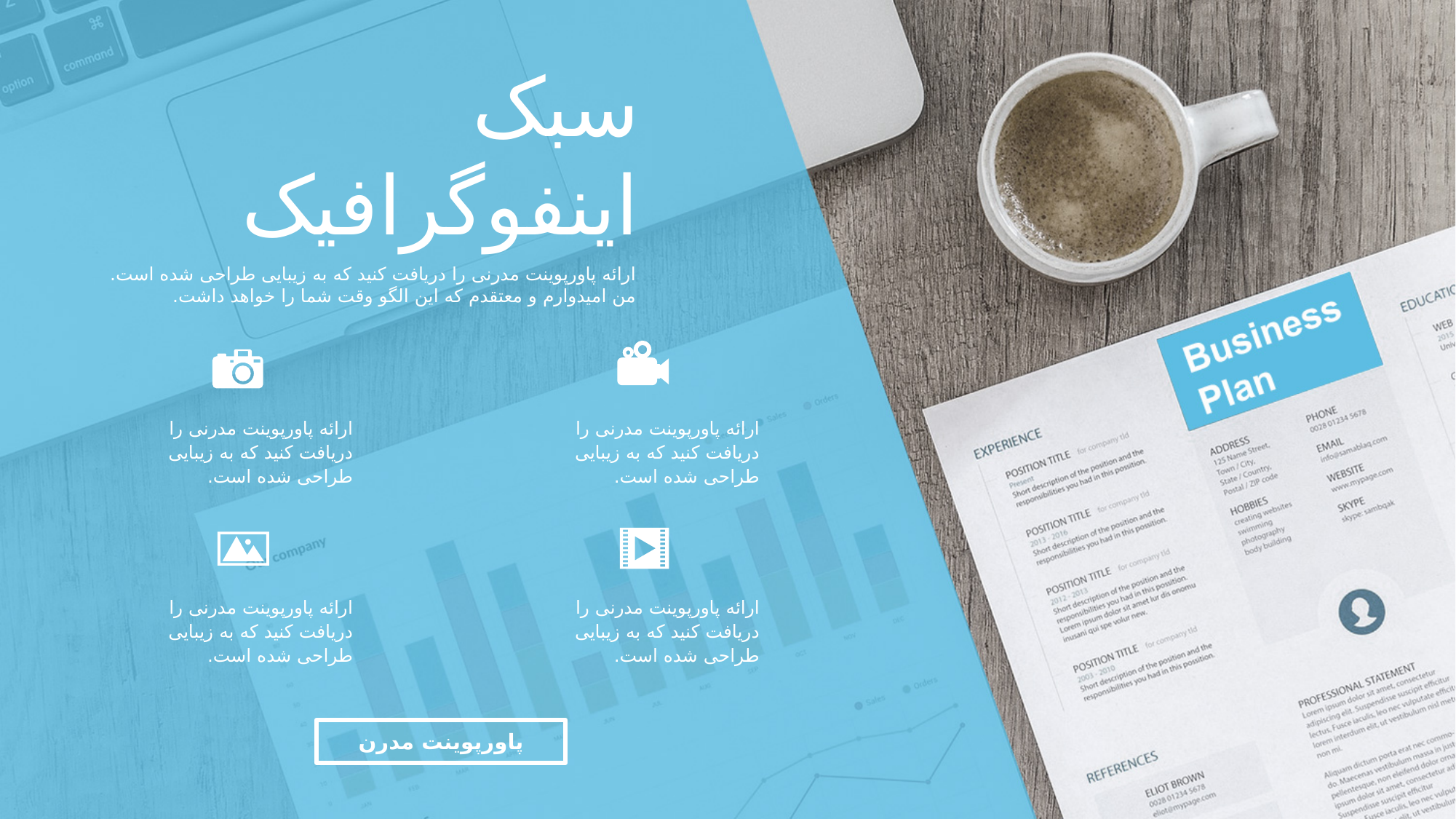

سبک
اینفوگرافیک
ارائه پاورپوینت مدرنی را دریافت کنید که به زیبایی طراحی شده است. من امیدوارم و معتقدم که این الگو وقت شما را خواهد داشت.

ارائه پاورپوینت مدرنی را دریافت کنید که به زیبایی طراحی شده است.
ارائه پاورپوینت مدرنی را دریافت کنید که به زیبایی طراحی شده است.

ارائه پاورپوینت مدرنی را دریافت کنید که به زیبایی طراحی شده است.
ارائه پاورپوینت مدرنی را دریافت کنید که به زیبایی طراحی شده است.
پاورپوینت مدرن